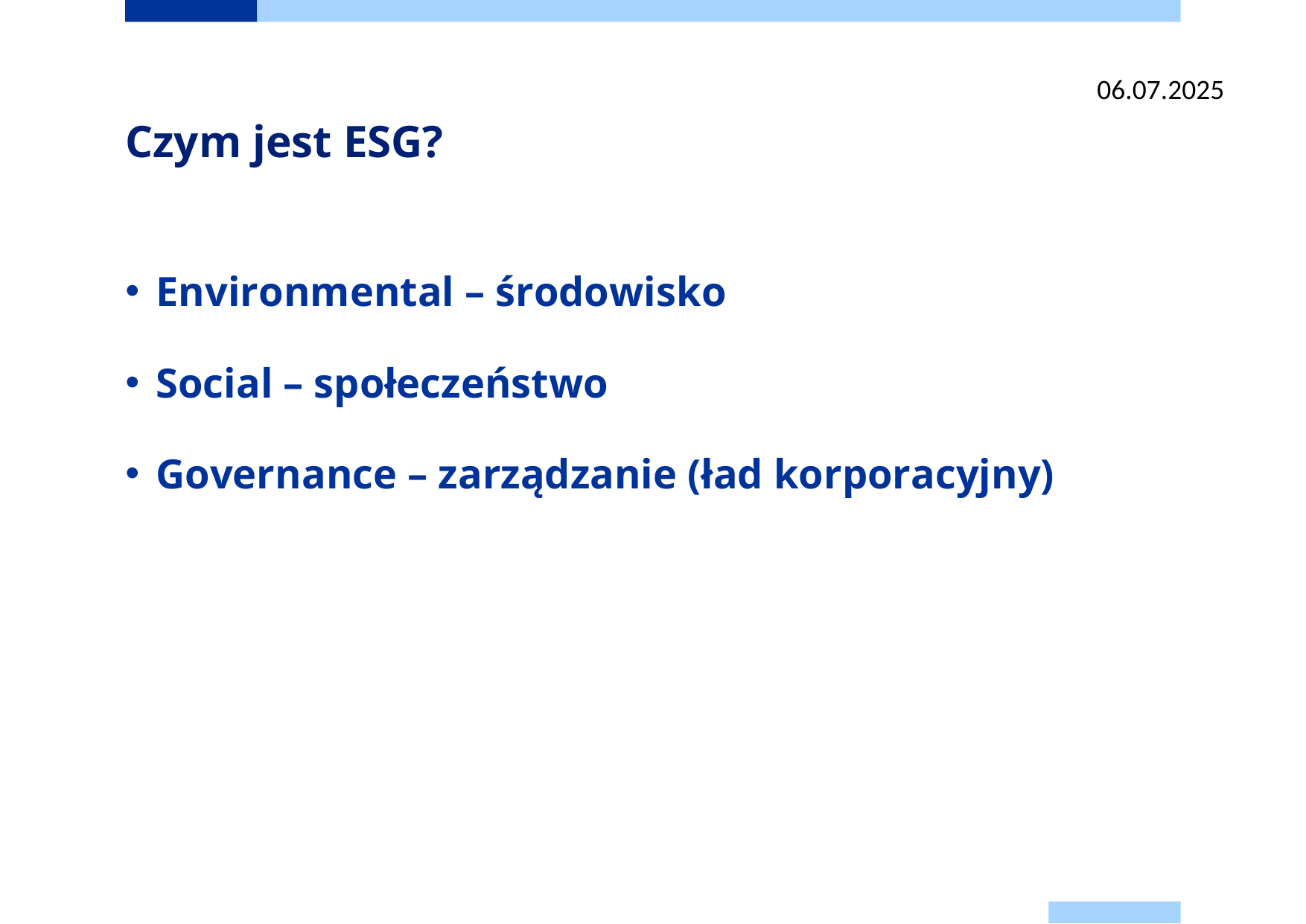

06.07.2025
# Czym jest ESG?
Environmental – środowisko
Social – społeczeństwo
Governance – zarządzanie (ład korporacyjny)